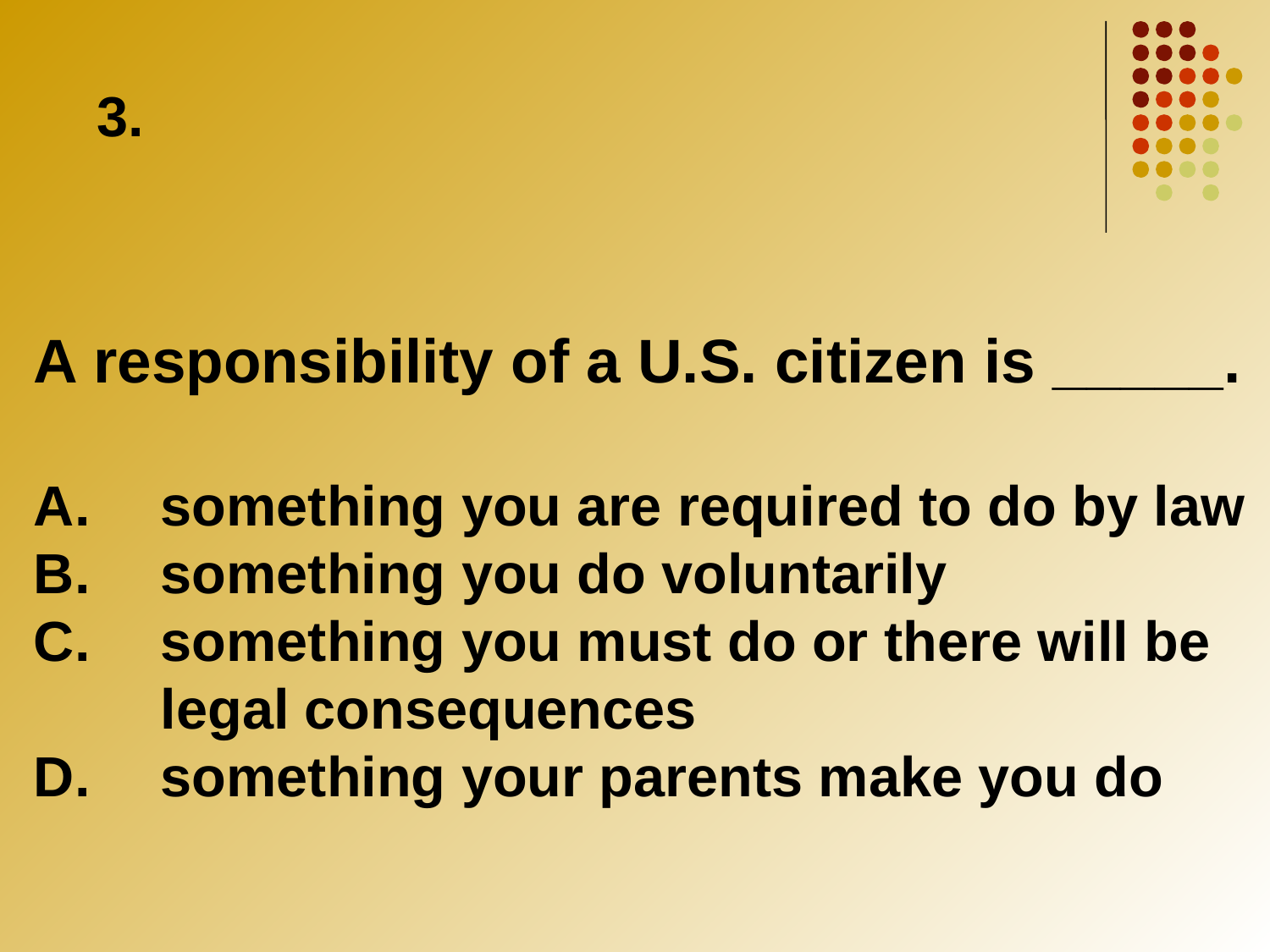

3.
# A responsibility of a U.S. citizen is _____. A.	something you are required to do by law B.	something you do voluntarily C.	something you must do or there will be 	legal consequences D.	something your parents make you do